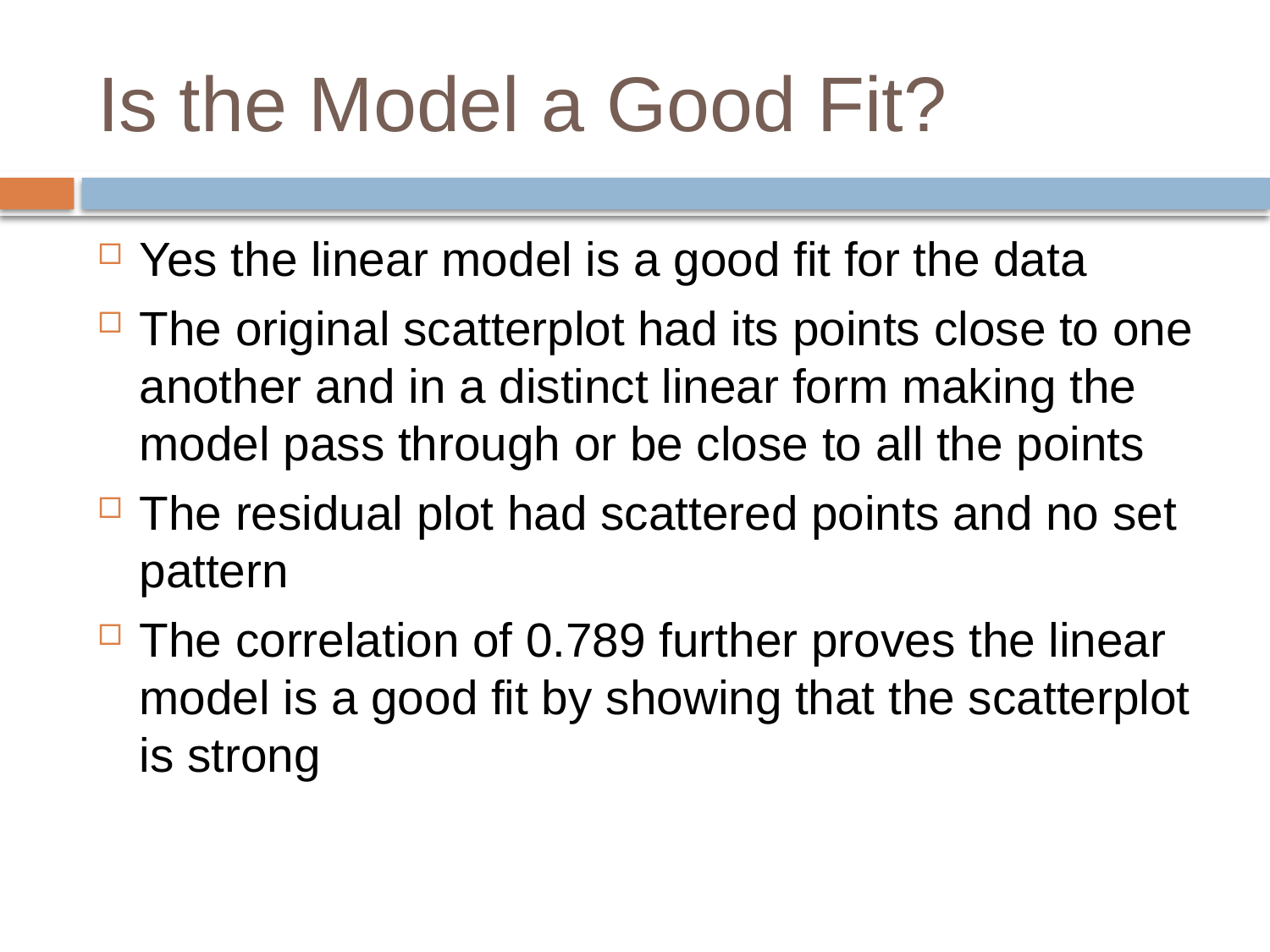

# Is the Model a Good Fit?
Yes the linear model is a good fit for the data
The original scatterplot had its points close to one another and in a distinct linear form making the model pass through or be close to all the points
The residual plot had scattered points and no set pattern
The correlation of 0.789 further proves the linear model is a good fit by showing that the scatterplot is strong